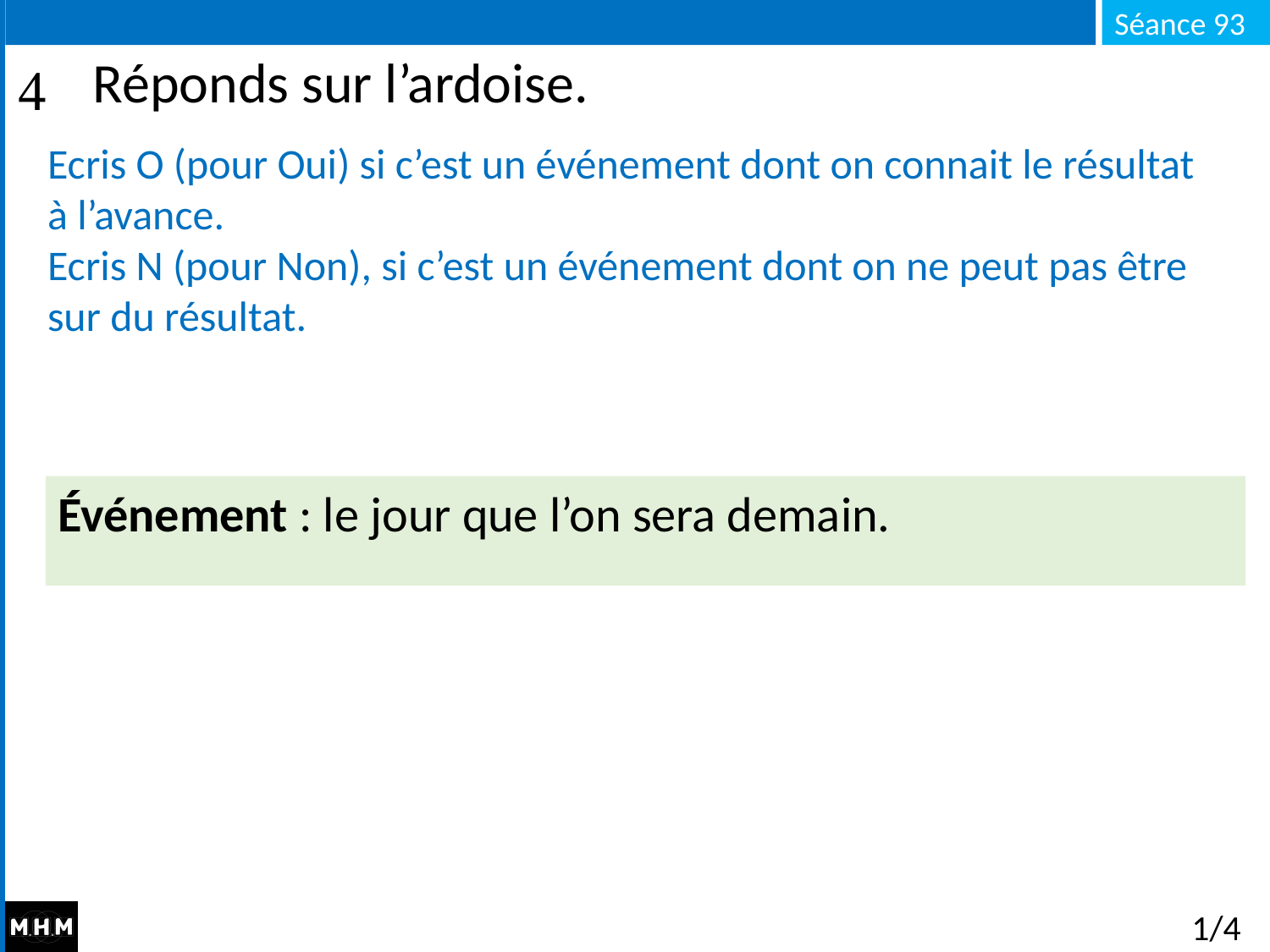

# Réponds sur l’ardoise.
Ecris O (pour Oui) si c’est un événement dont on connait le résultat à l’avance.
Ecris N (pour Non), si c’est un événement dont on ne peut pas être sur du résultat.

Événement : le jour que l’on sera demain.

1/4